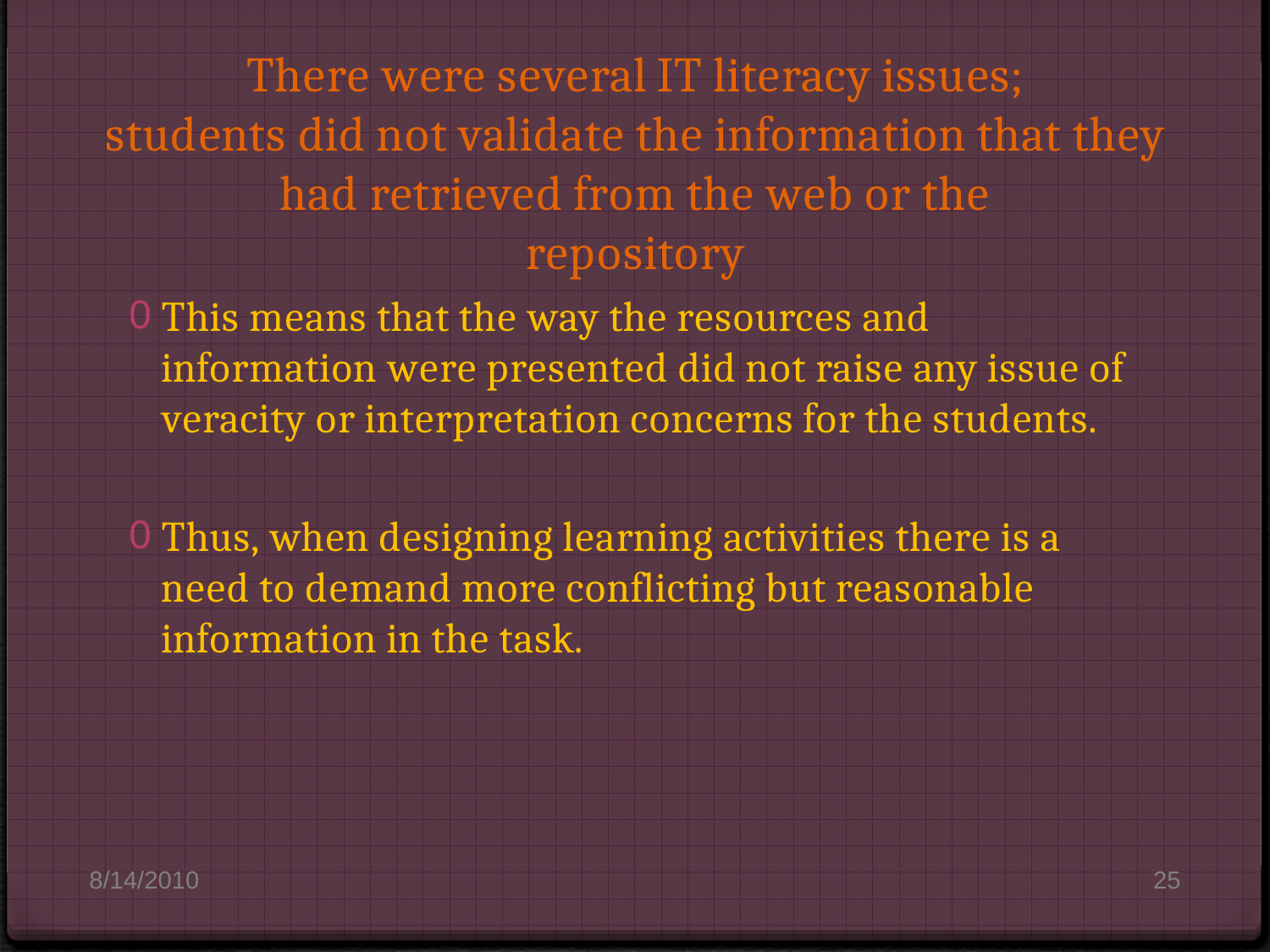

# There were several IT literacy issues; students did not validate the information that they had retrieved from the web or the repository
This means that the way the resources and information were presented did not raise any issue of veracity or interpretation concerns for the students.

Thus, when designing learning activities there is a need to demand more conflicting but reasonable information in the task.
8/14/2010

25